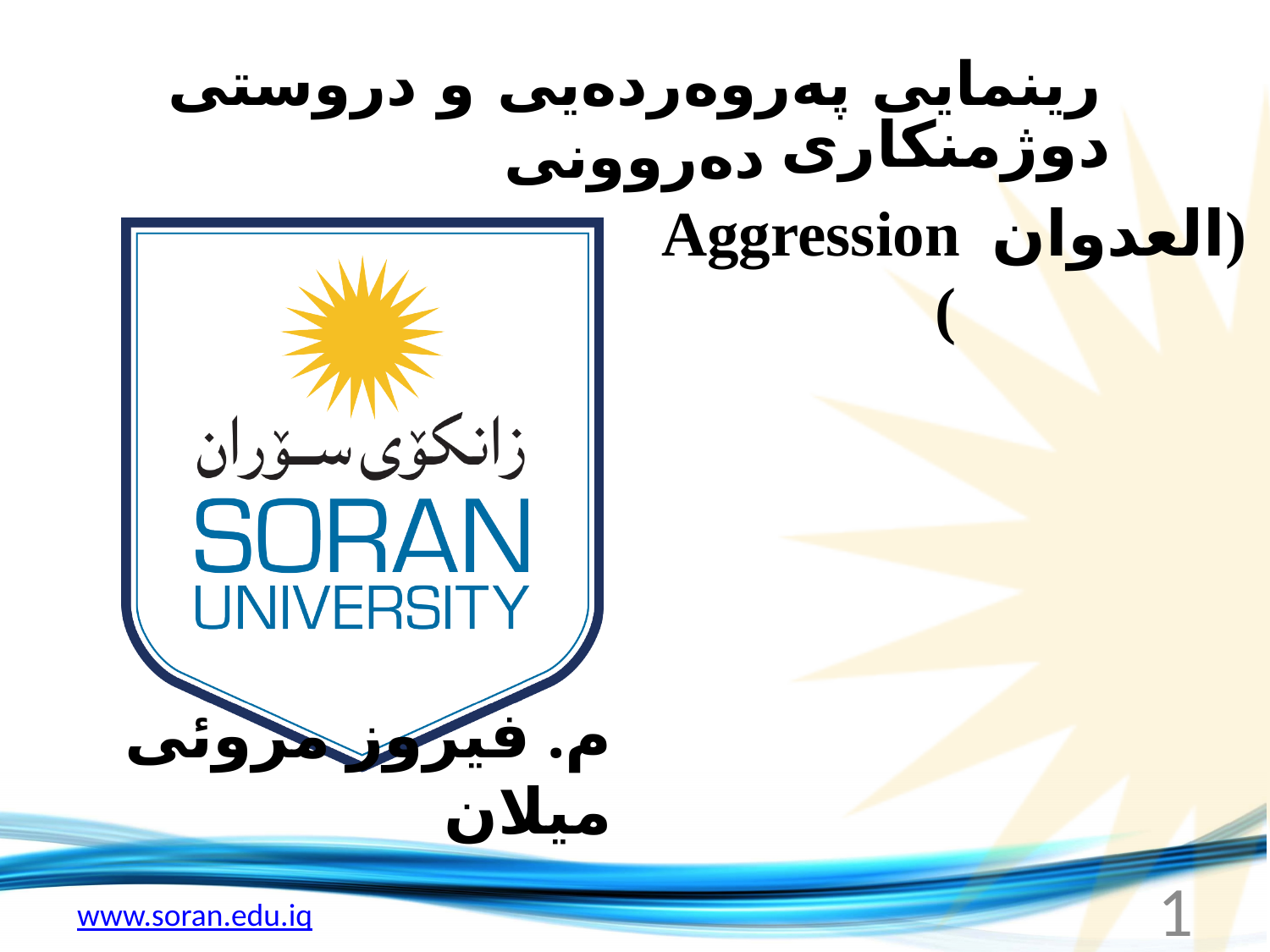

# رينمايى په‌روه‌رده‌يى و دروستى ده‌روونى
دوژمنكارى
(العدوان  Aggression  )

م. فیروز مروئی میلان
1